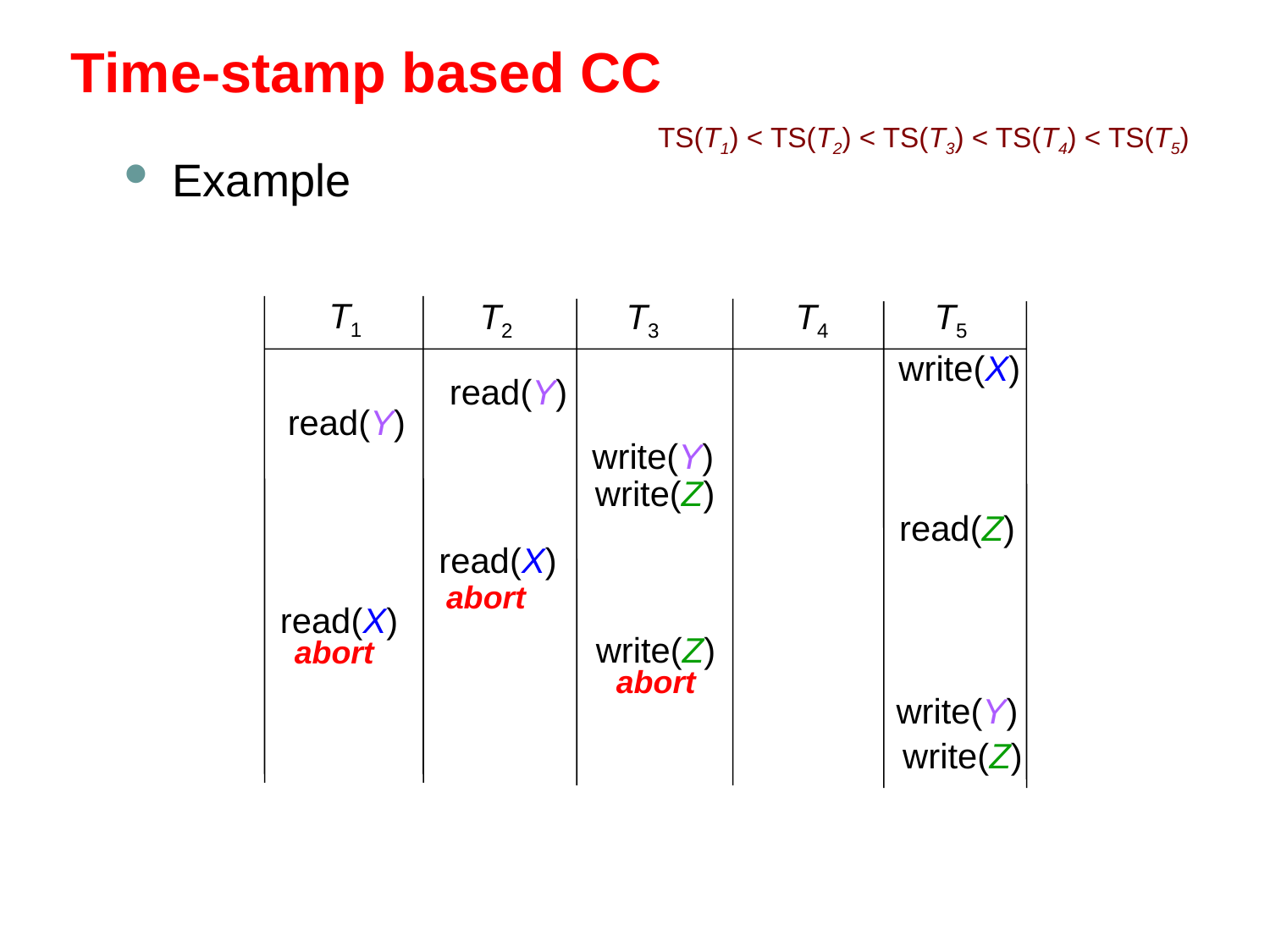

# Time-stamp based CC
TS(T1) < TS(T2) < TS(T3) < TS(T4) < TS(T5)

Example

T1
T2
T3
T4
T5

write(X)

read(Y)
read(Y)
write(Y)
write(Z)
read(Z)
read(X)
abort
read(X)
write(Z)
abort
abort
write(Y)
write(Z)